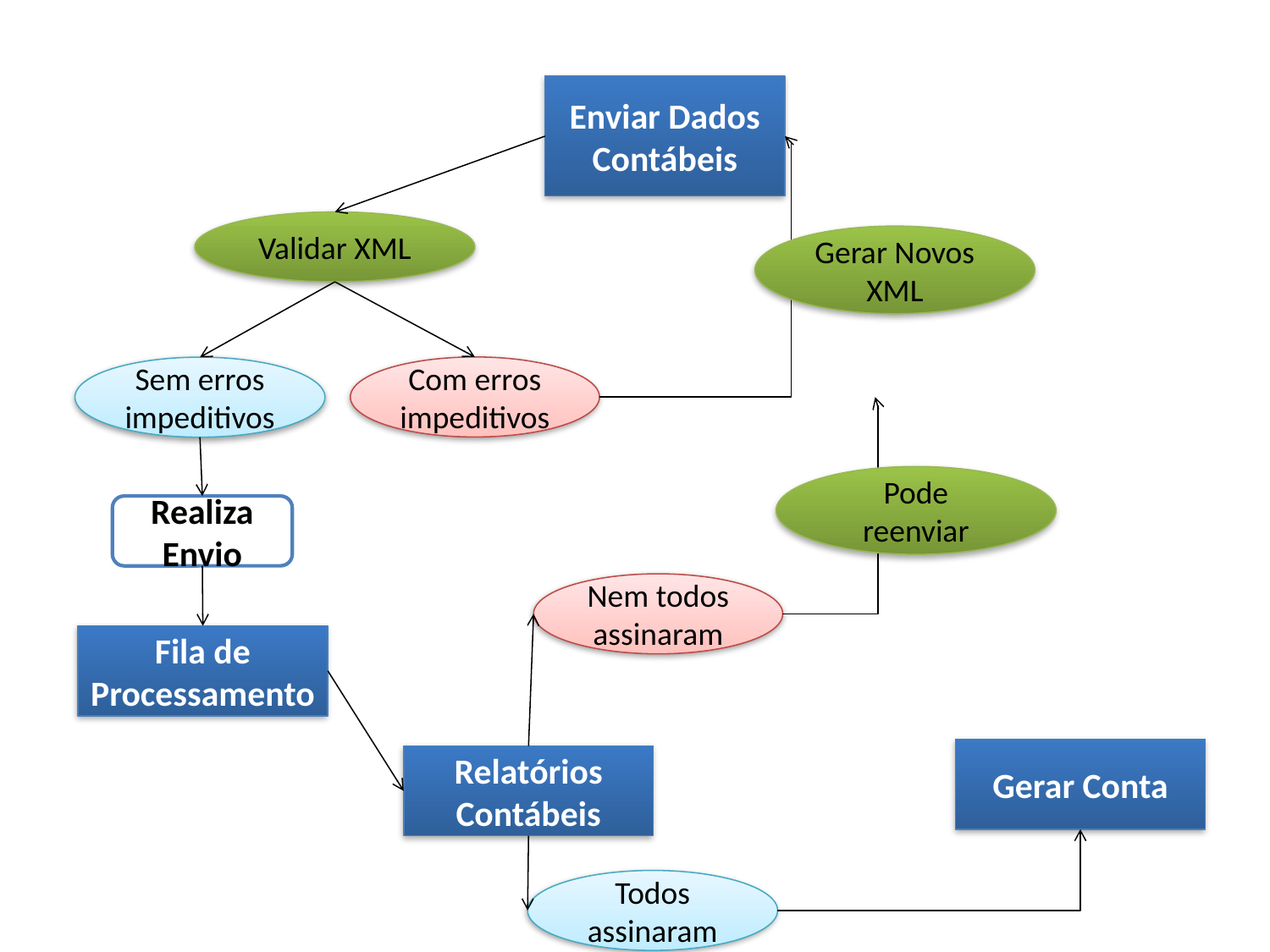

Enviar Dados Contábeis
Validar XML
Gerar Novos XML
Com erros impeditivos
Sem erros impeditivos
Pode reenviar
Realiza Envio
Nem todos assinaram
Fila de Processamento
Gerar Conta
Relatórios Contábeis
Todos assinaram